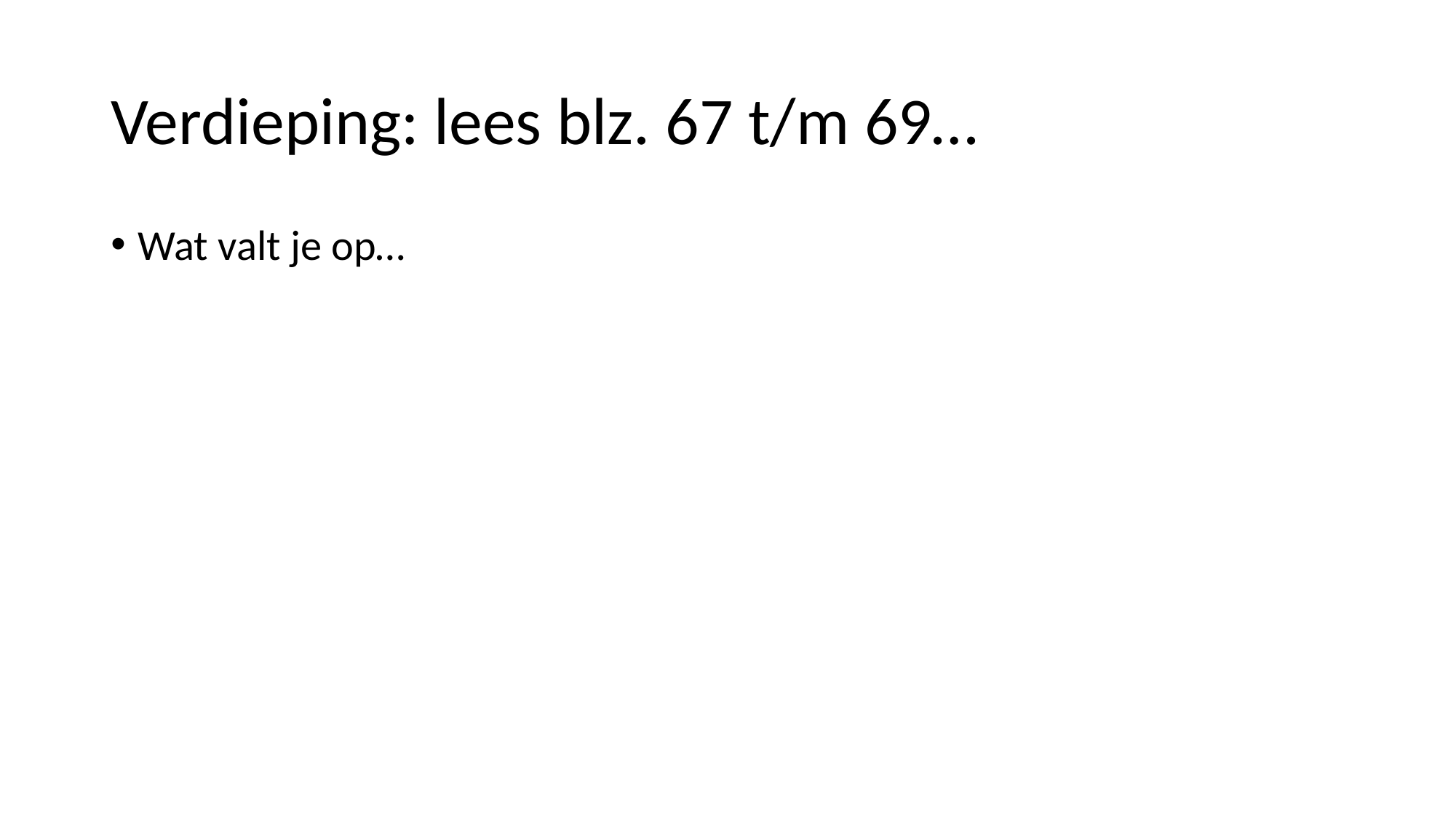

# Verdieping: lees blz. 67 t/m 69…
Wat valt je op…